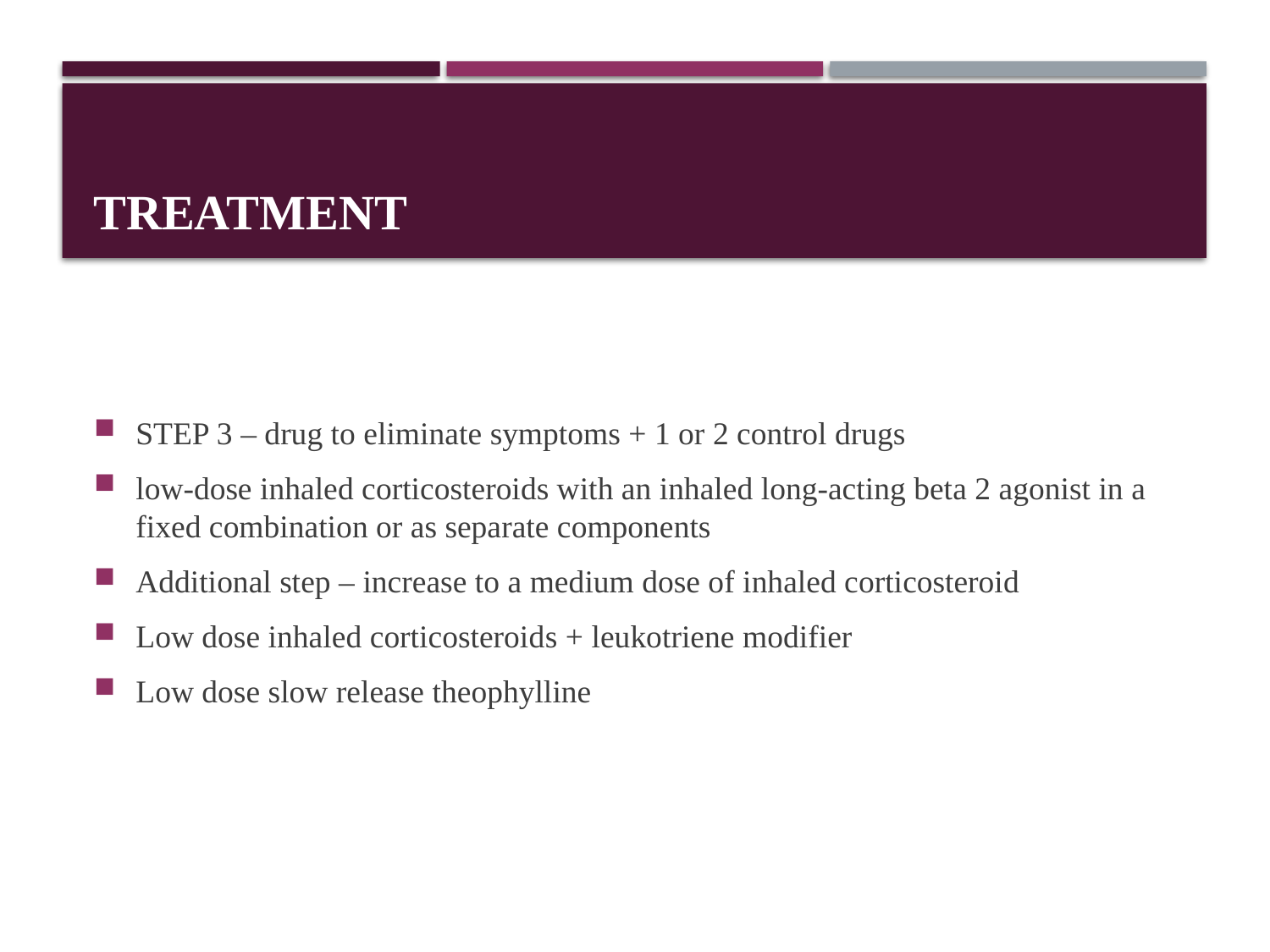

# TREATMENT
STEP 3 – drug to eliminate symptoms + 1 or 2 control drugs
low-dose inhaled corticosteroids with an inhaled long-acting beta 2 agonist in a fixed combination or as separate components
Additional step – increase to a medium dose of inhaled corticosteroid
Low dose inhaled corticosteroids + leukotriene modifier
Low dose slow release theophylline